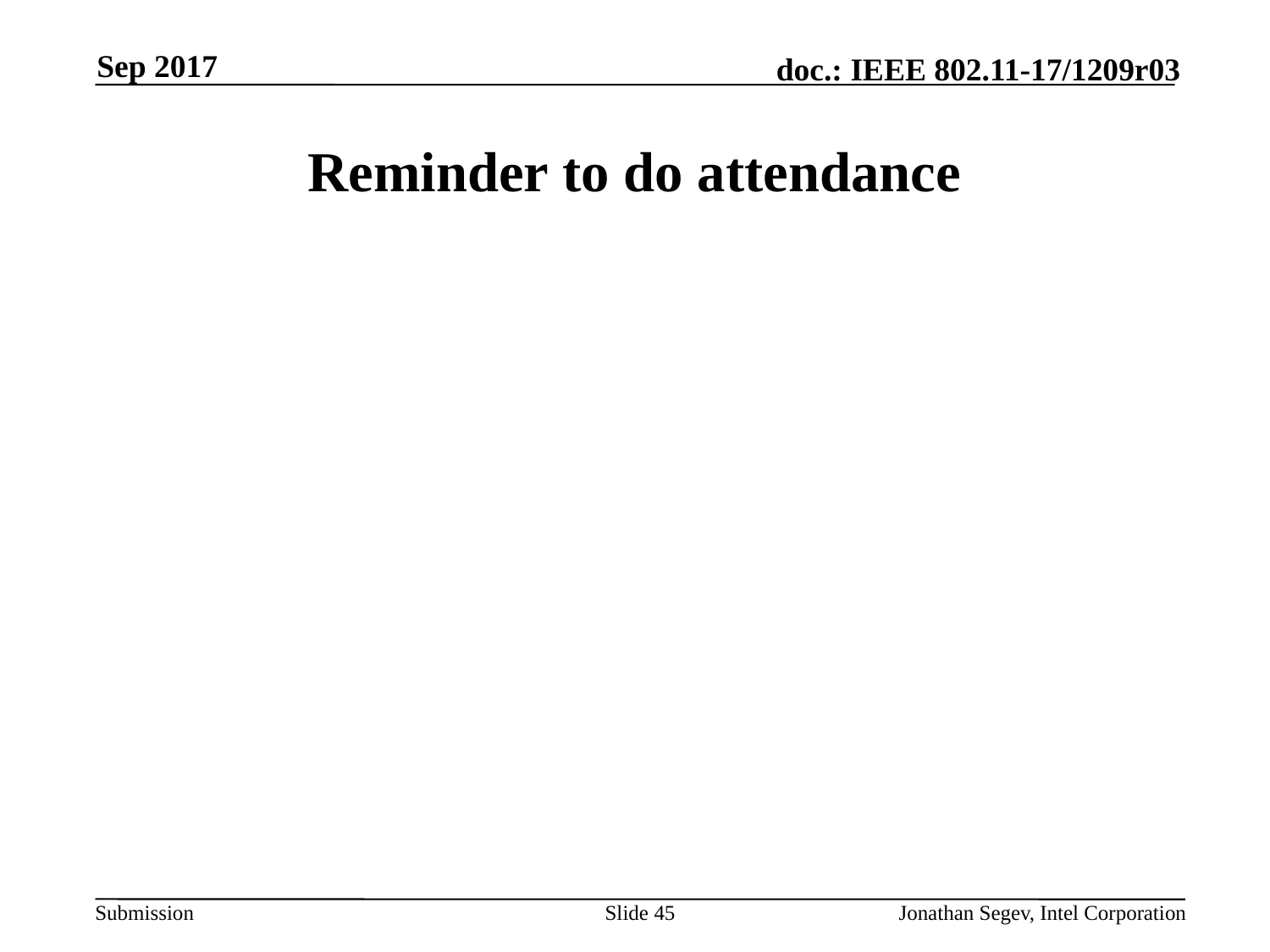

Sep 2017
# Reminder to do attendance

Slide 45
Jonathan Segev, Intel Corporation